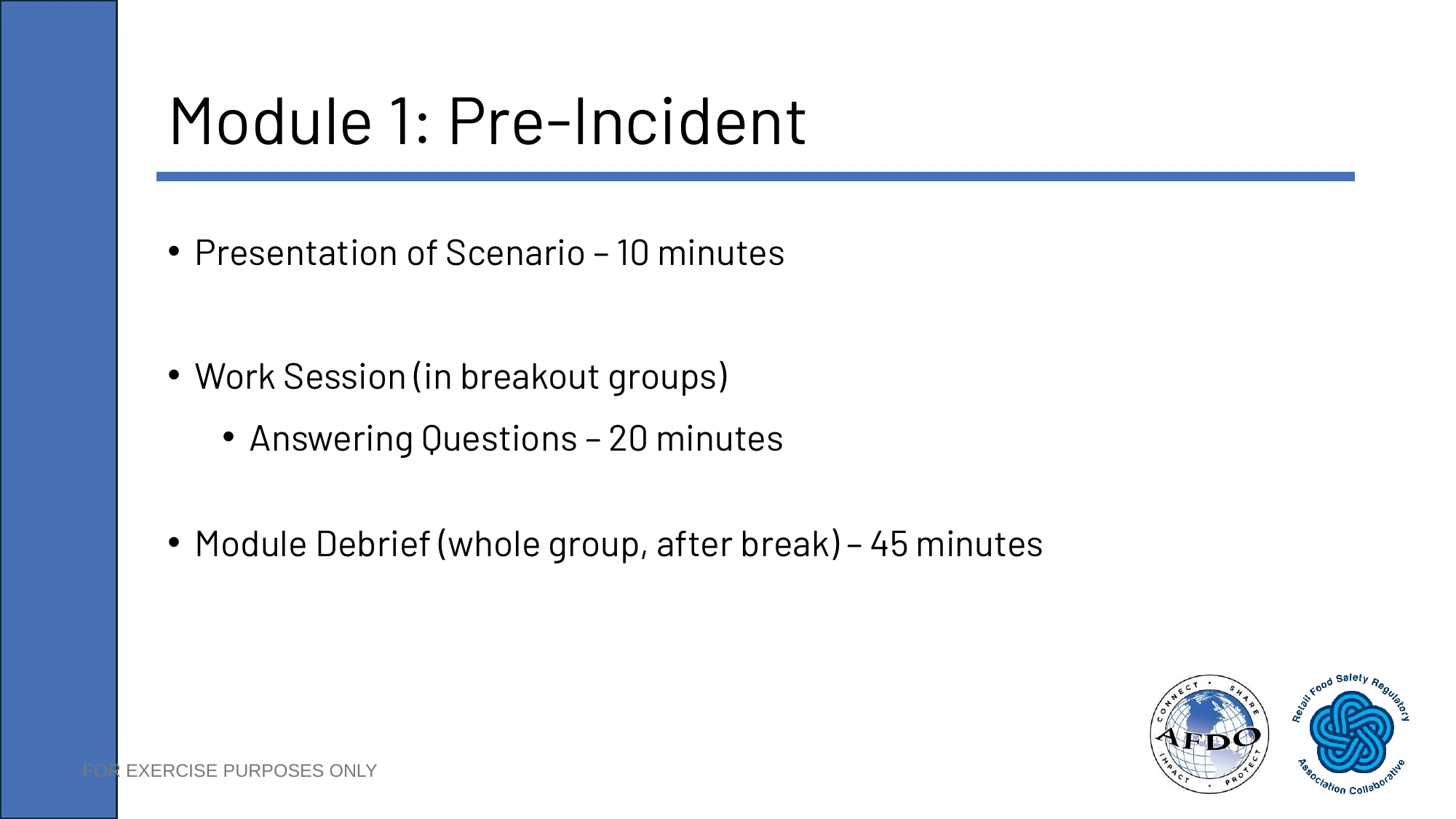

# Module 1: Pre-Incident
Presentation of Scenario – 10 minutes

Work Session (in breakout groups)
Answering Questions – 20 minutes
Module Debrief (whole group, after break) – 45 minutes
FOR EXERCISE PURPOSES ONLY